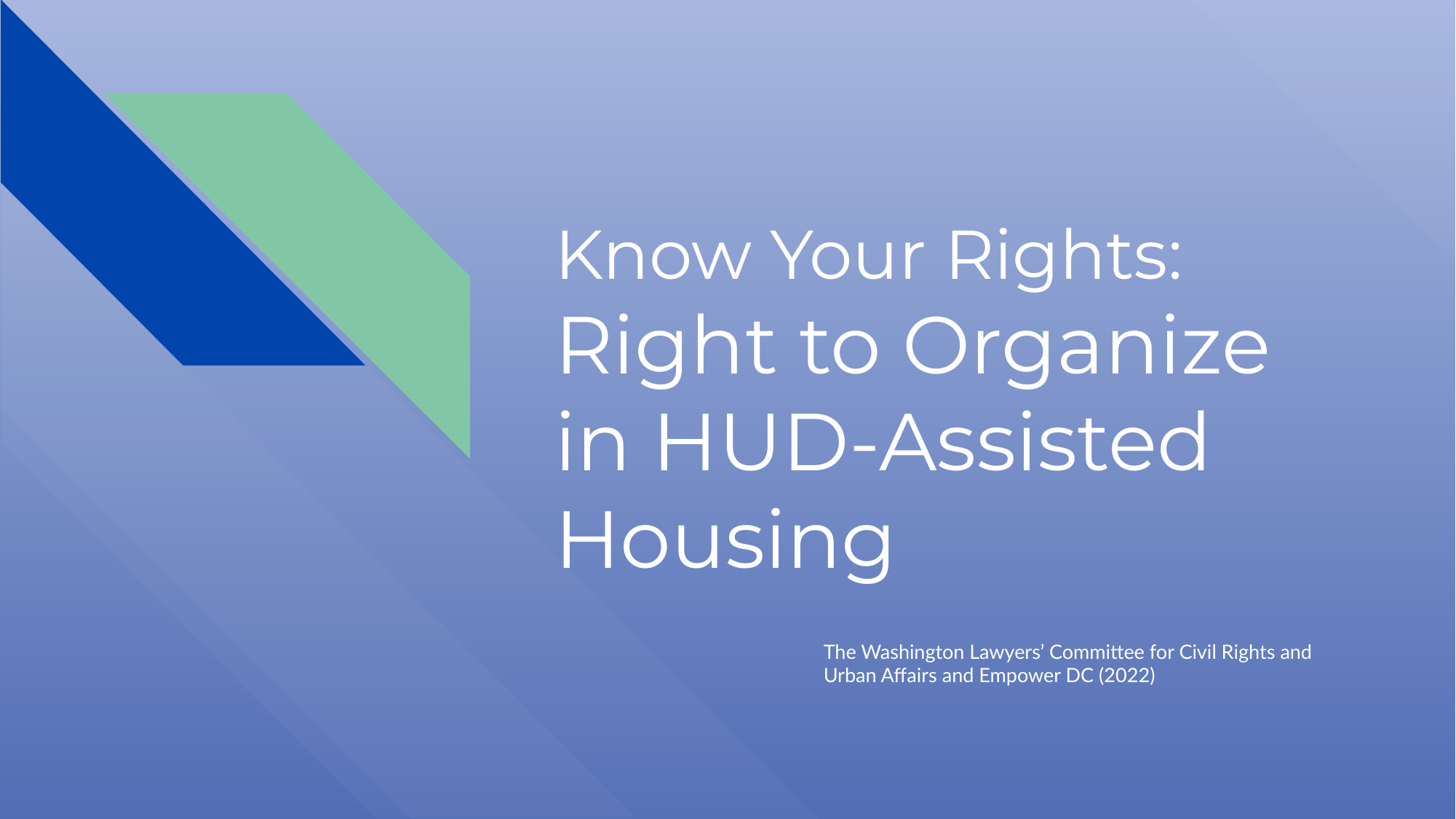

# Know Your Rights:   Right to Organize in HUD-Assisted Housing
The Washington Lawyers’ Committee for Civil Rights and Urban Affairs and Empower DC (2022)